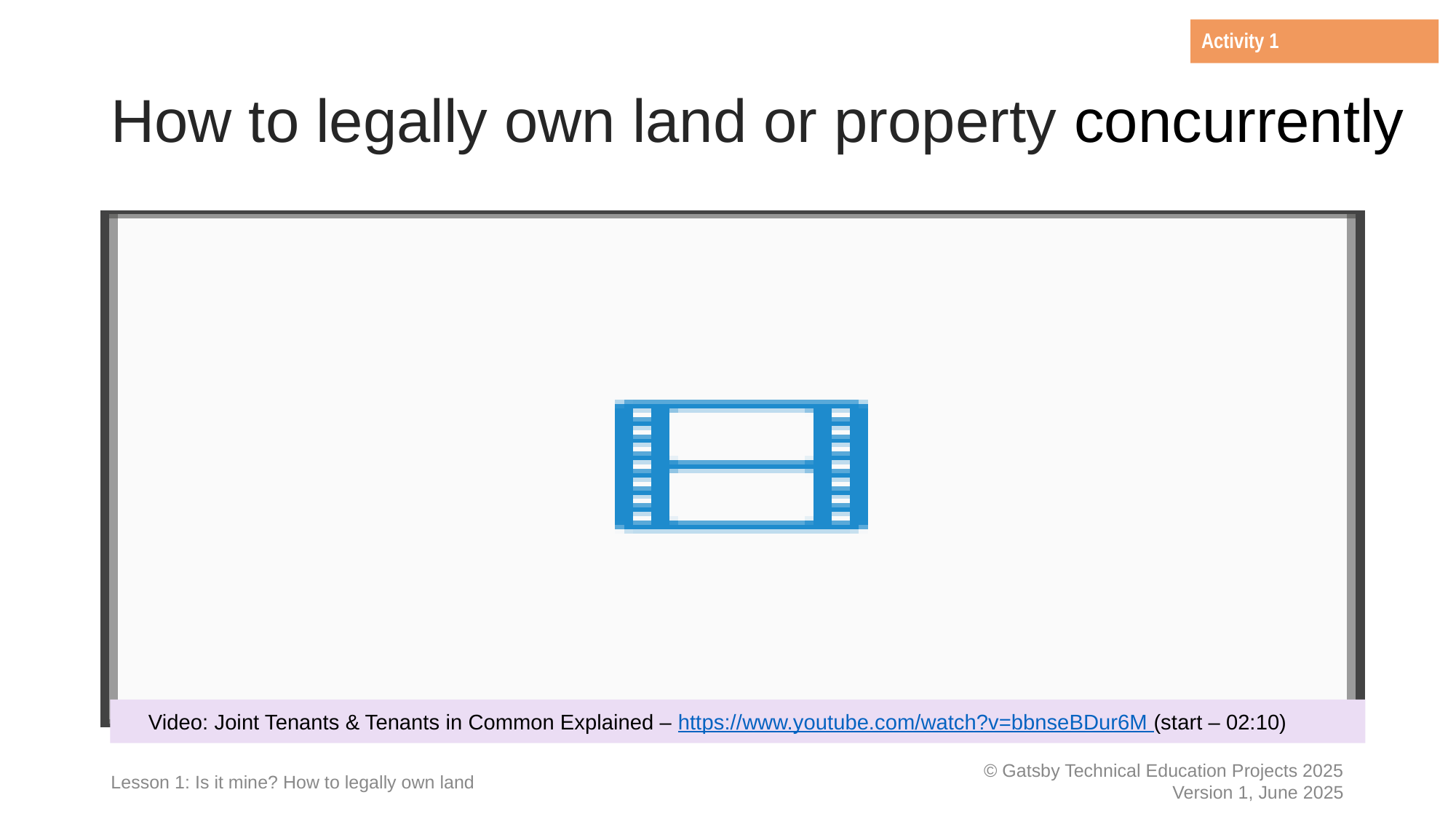

Activity 1
# How to legally own land or property concurrently
We are going to watch a video which will introduce you to some of the key concepts related to property ownership. As you watch, make notes and try to answer the following questions:
Can you explain the ‘right of survivorship’ in joint tenancy?
How do joint tenants share ownership of a property?
What does it mean to own property as tenants in common?
Can tenants in common sell or transfer their shares independently?
Extension question: Share with the group any common misconceptions about joint tenancy or tenants in common that you’ve heard or believe.

Video: Joint Tenants & Tenants in Common Explained – https://www.youtube.com/watch?v=bbnseBDur6M (start – 02:10)
Lesson 1: Is it mine? How to legally own land